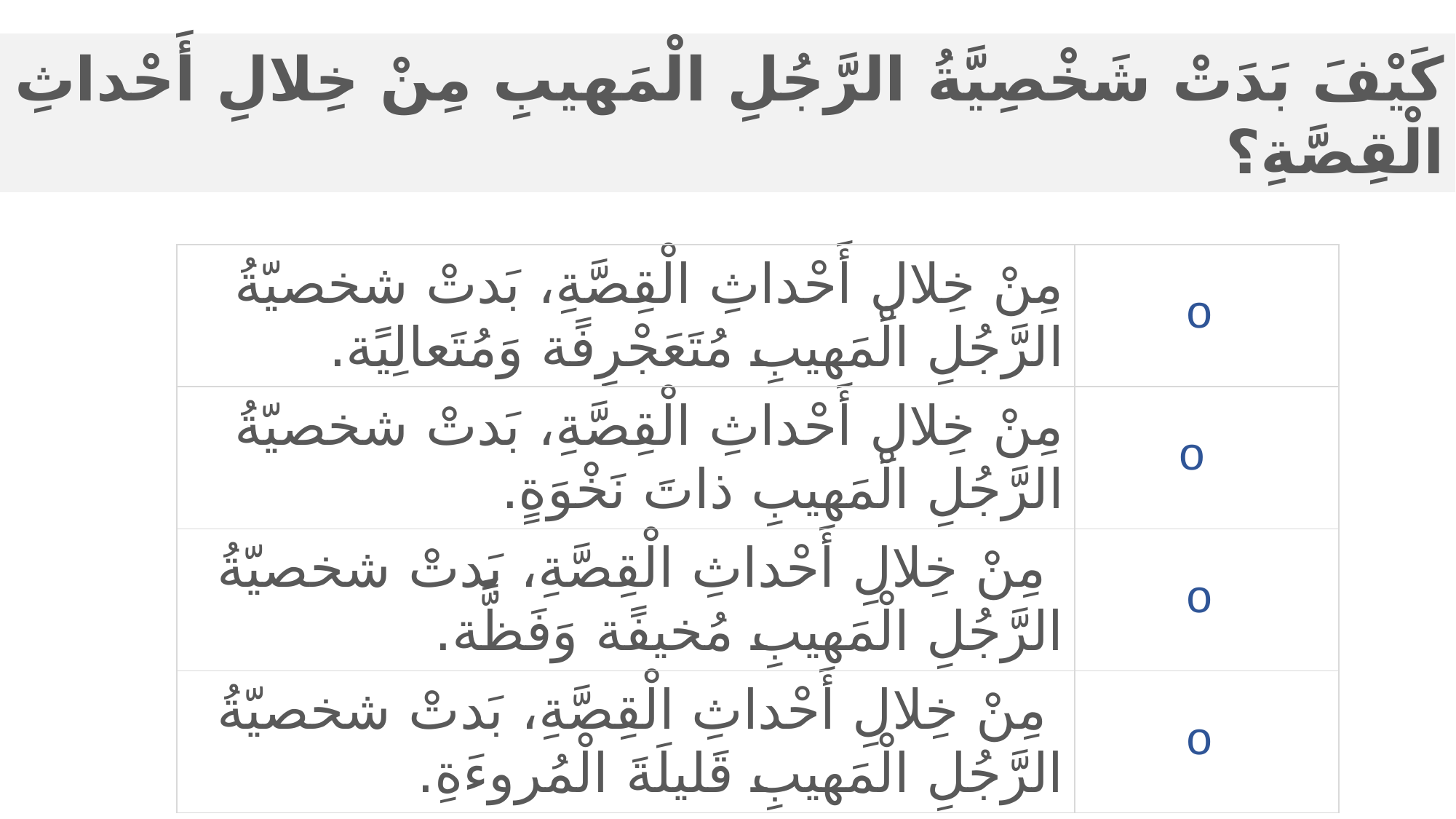

كَيْفَ بَدَتْ شَخْصِيَّةُ الرَّجُلِ الْمَهيبِ مِنْ خِلالِ أَحْداثِ الْقِصَّةِ؟
| مِنْ خِلالِ أَحْداثِ الْقِصَّةِ، بَدتْ شخصيّةُ الرَّجُلِ الْمَهيبِ مُتَعَجْرِفًة وَمُتَعالِيًة. |  |
| --- | --- |
| مِنْ خِلالِ أَحْداثِ الْقِصَّةِ، بَدتْ شخصيّةُ الرَّجُلِ الْمَهيبِ ذاتَ نَخْوَةٍ. |  |
| مِنْ خِلالِ أَحْداثِ الْقِصَّةِ، بَدتْ شخصيّةُ الرَّجُلِ الْمَهيبِ مُخيفًة وَفَظًّة. |  |
| مِنْ خِلالِ أَحْداثِ الْقِصَّةِ، بَدتْ شخصيّةُ الرَّجُلِ الْمَهيبِ قَليلَةَ الْمُروءَةِ. |  |